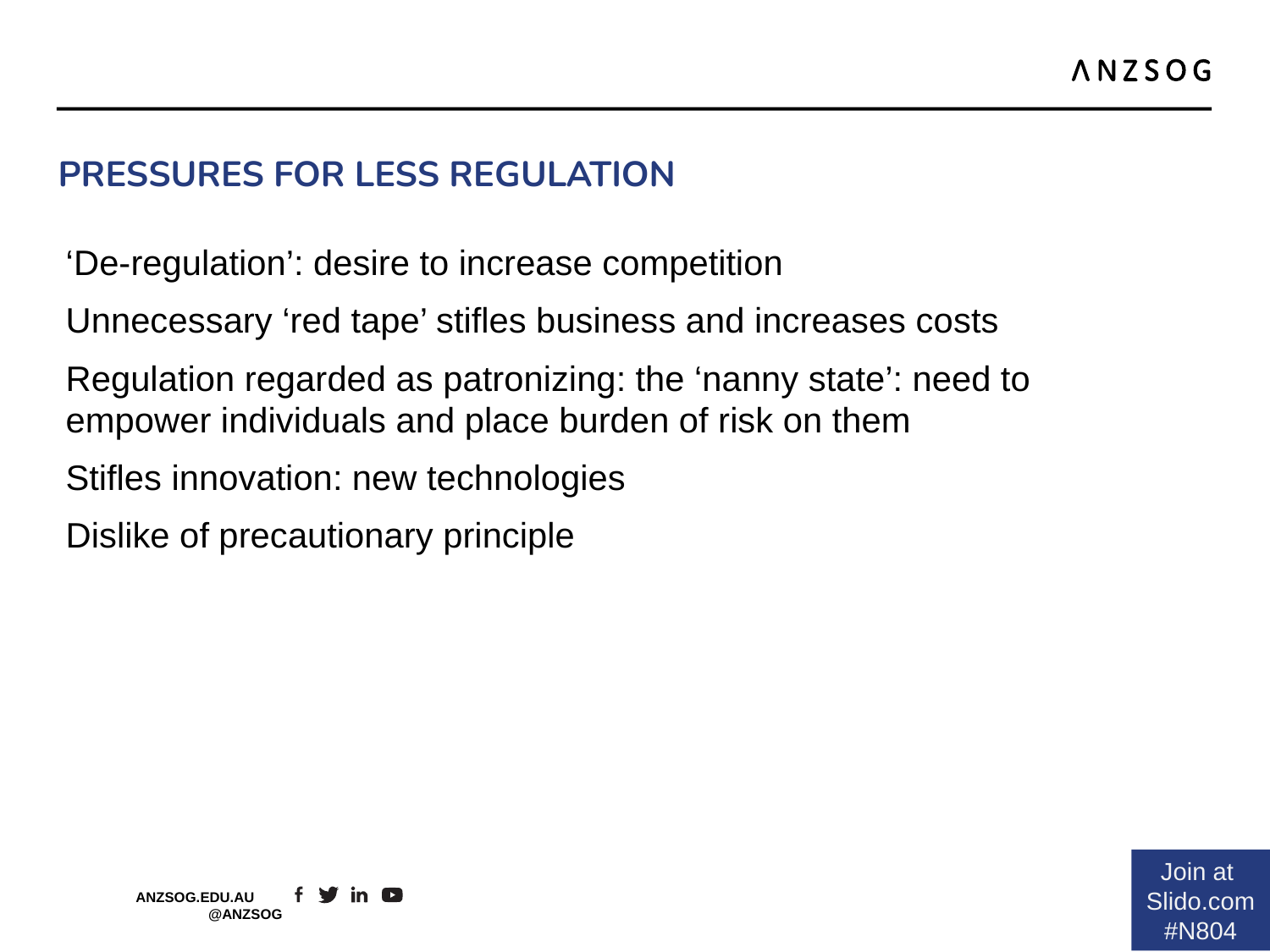

# Pressures for less regulation
‘De-regulation’: desire to increase competition
Unnecessary ‘red tape’ stifles business and increases costs
Regulation regarded as patronizing: the ‘nanny state’: need to empower individuals and place burden of risk on them
Stifles innovation: new technologies
Dislike of precautionary principle
Join at
Slido.com
#N804